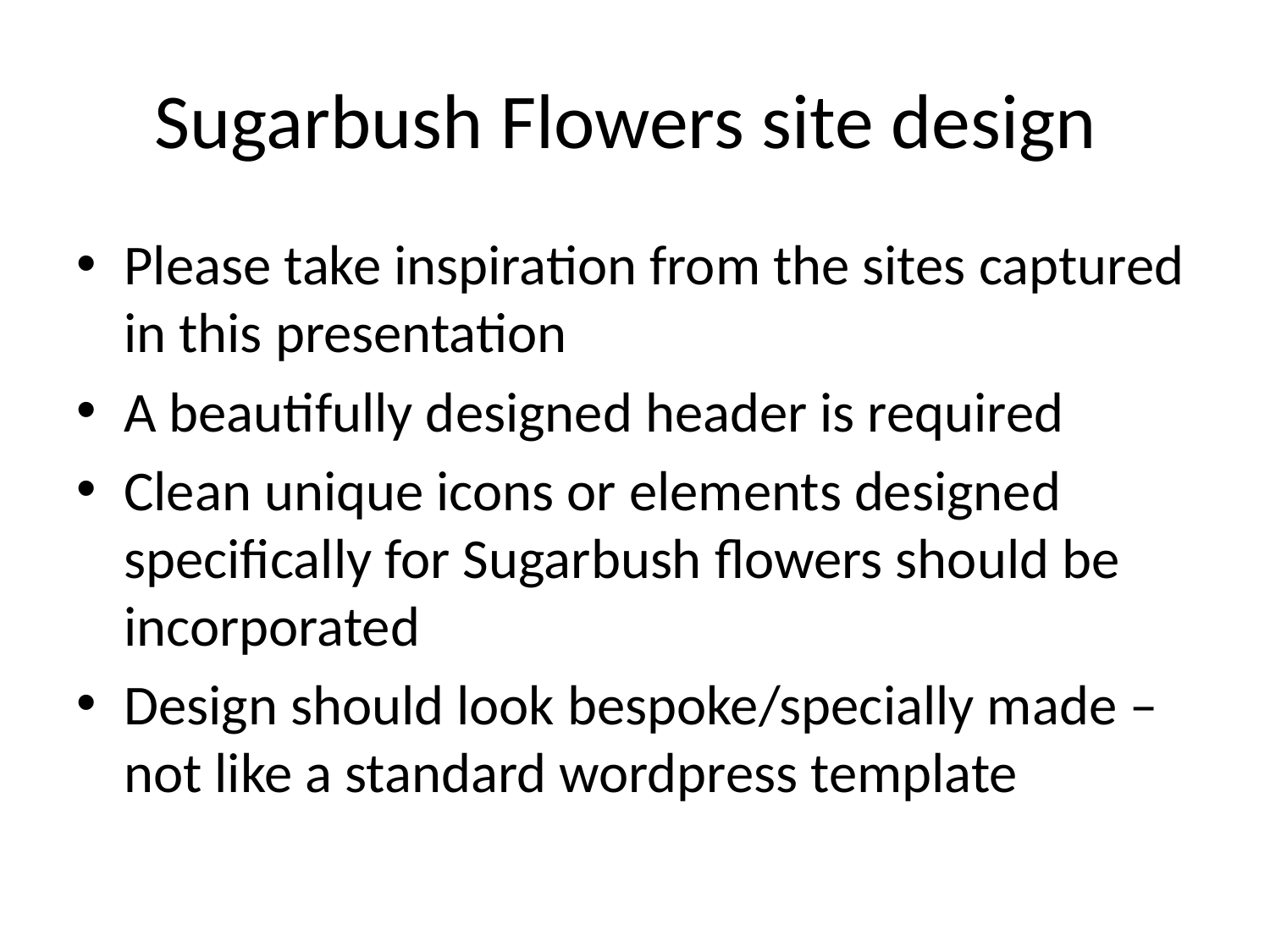

# Sugarbush Flowers site design
Please take inspiration from the sites captured in this presentation
A beautifully designed header is required
Clean unique icons or elements designed specifically for Sugarbush flowers should be incorporated
Design should look bespoke/specially made – not like a standard wordpress template